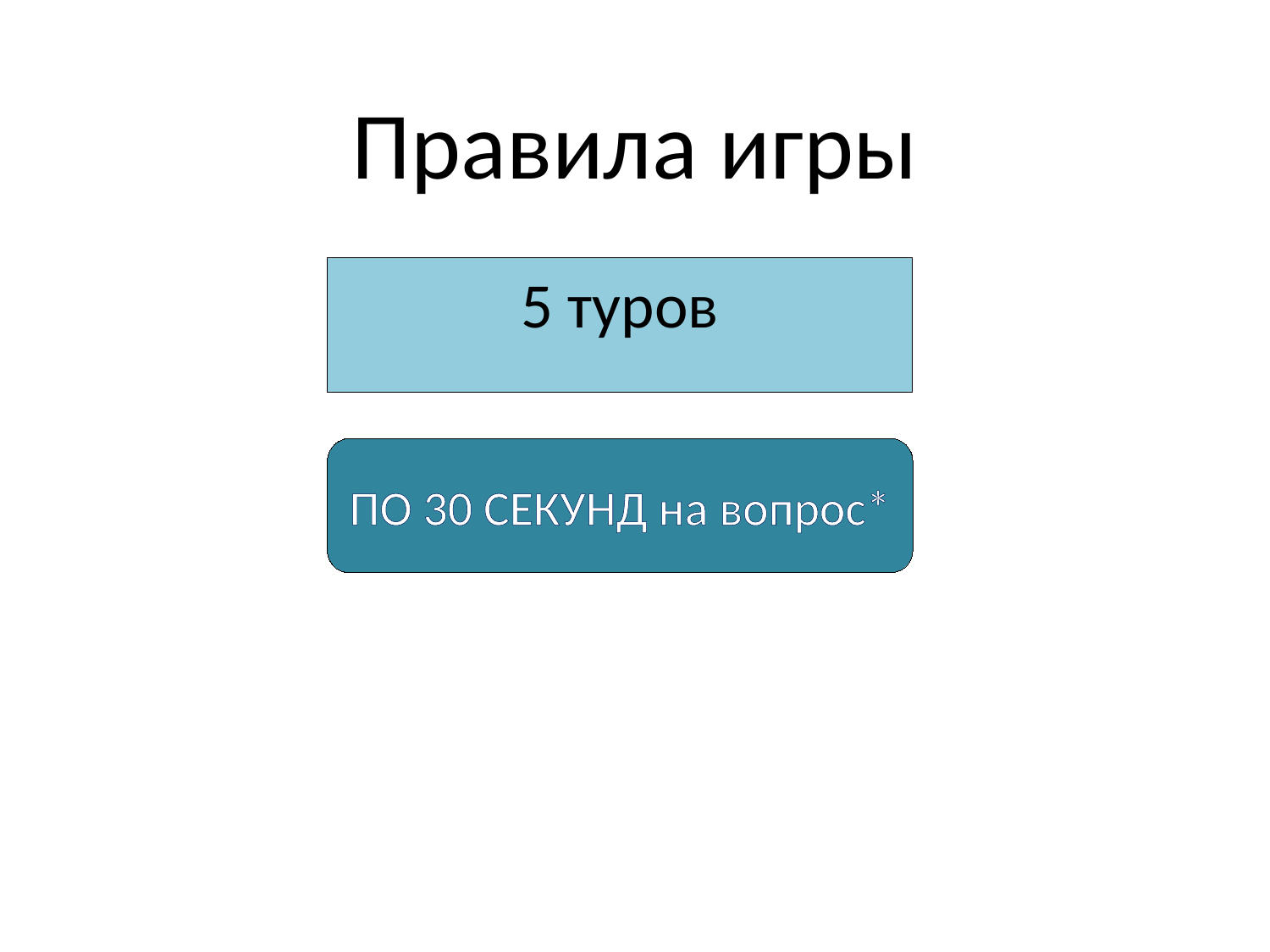

# Правила игры
5 туров
ПО 30 СЕКУНД на вопрос*